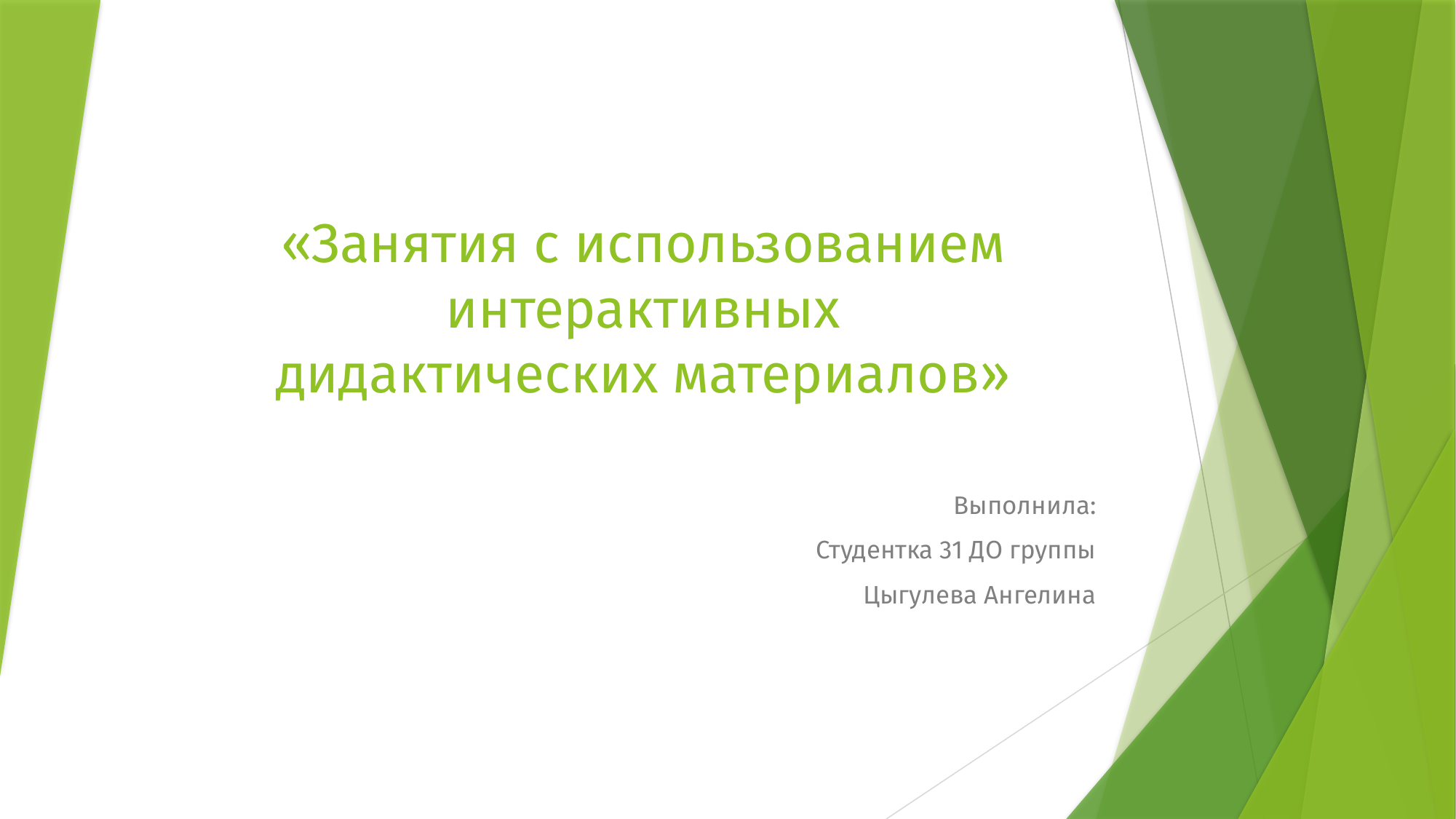

# «Занятия с использованием интерактивных дидактических материалов»
Выполнила:
Студентка 31 ДО группы
Цыгулева Ангелина